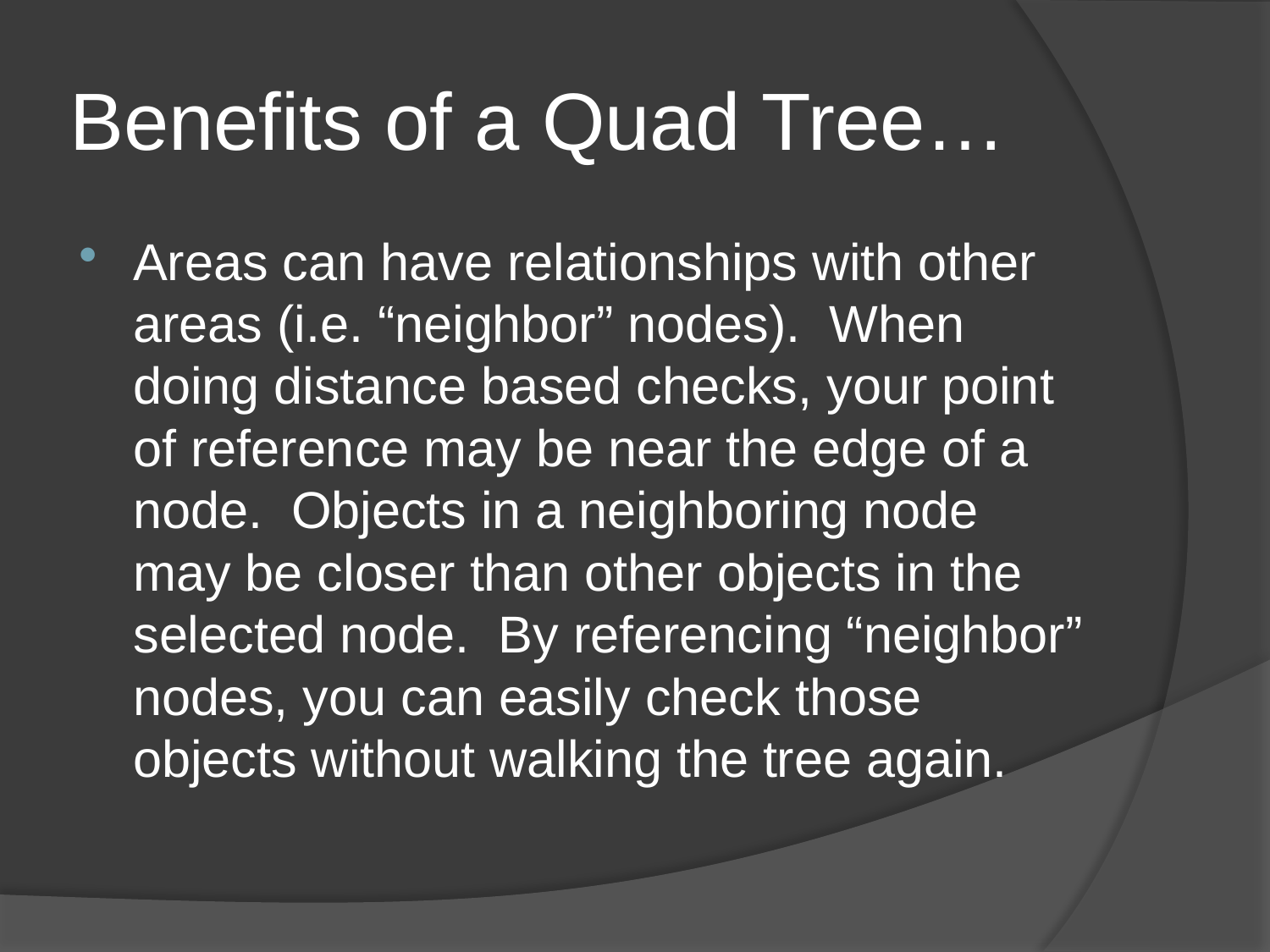

# Benefits of a Quad Tree…
Areas can have relationships with other areas (i.e. “neighbor” nodes).  When doing distance based checks, your point of reference may be near the edge of a node.  Objects in a neighboring node may be closer than other objects in the selected node.  By referencing “neighbor” nodes, you can easily check those objects without walking the tree again.